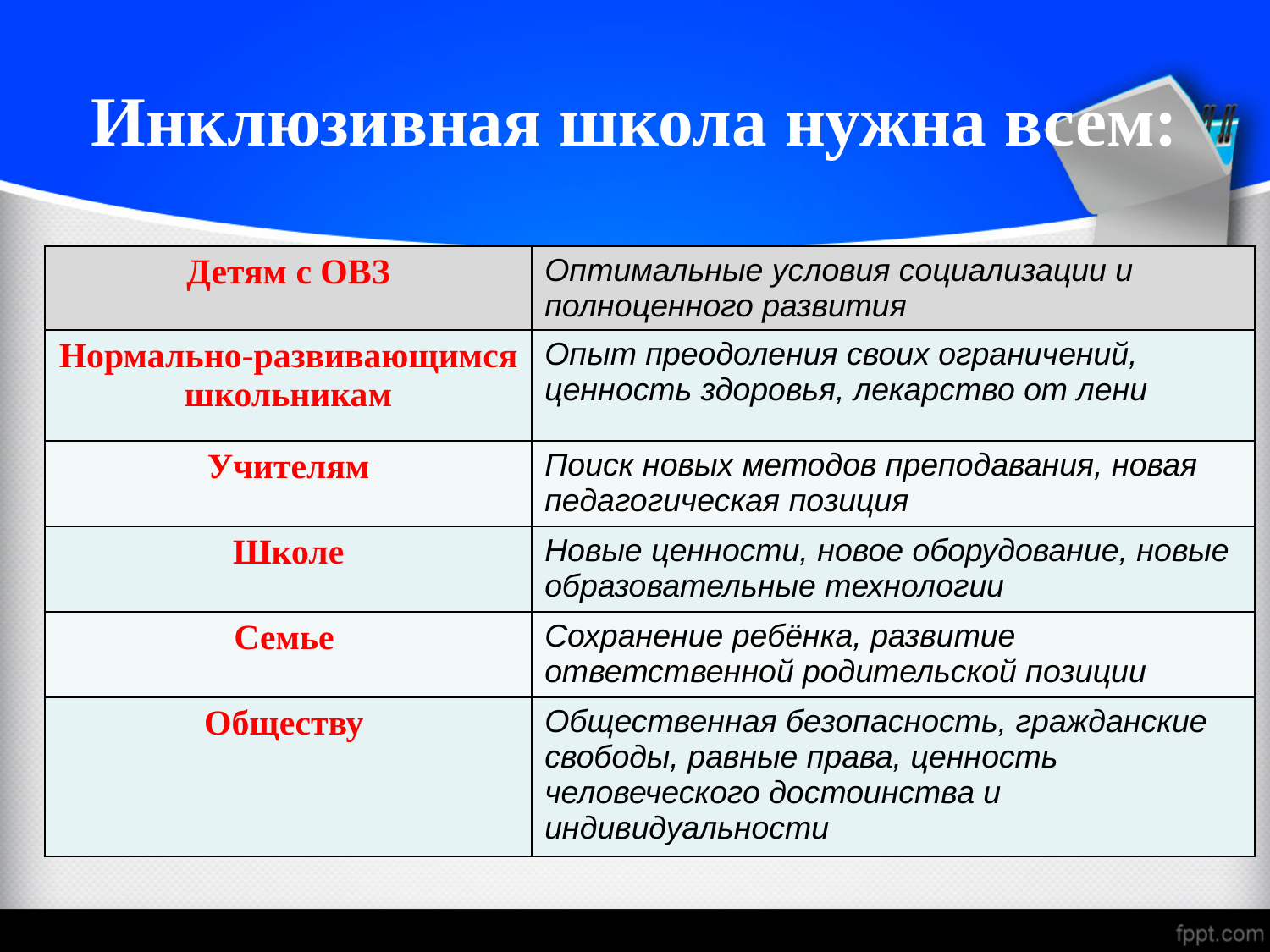

# Инклюзивная школа нужна всем:
| Детям с ОВЗ | Оптимальные условия социализации и полноценного развития |
| --- | --- |
| Нормально-развивающимся школьникам | Опыт преодоления своих ограничений, ценность здоровья, лекарство от лени |
| Учителям | Поиск новых методов преподавания, новая педагогическая позиция |
| Школе | Новые ценности, новое оборудование, новые образовательные технологии |
| Семье | Сохранение ребёнка, развитие ответственной родительской позиции |
| Обществу | Общественная безопасность, гражданские свободы, равные права, ценность человеческого достоинства и индивидуальности |